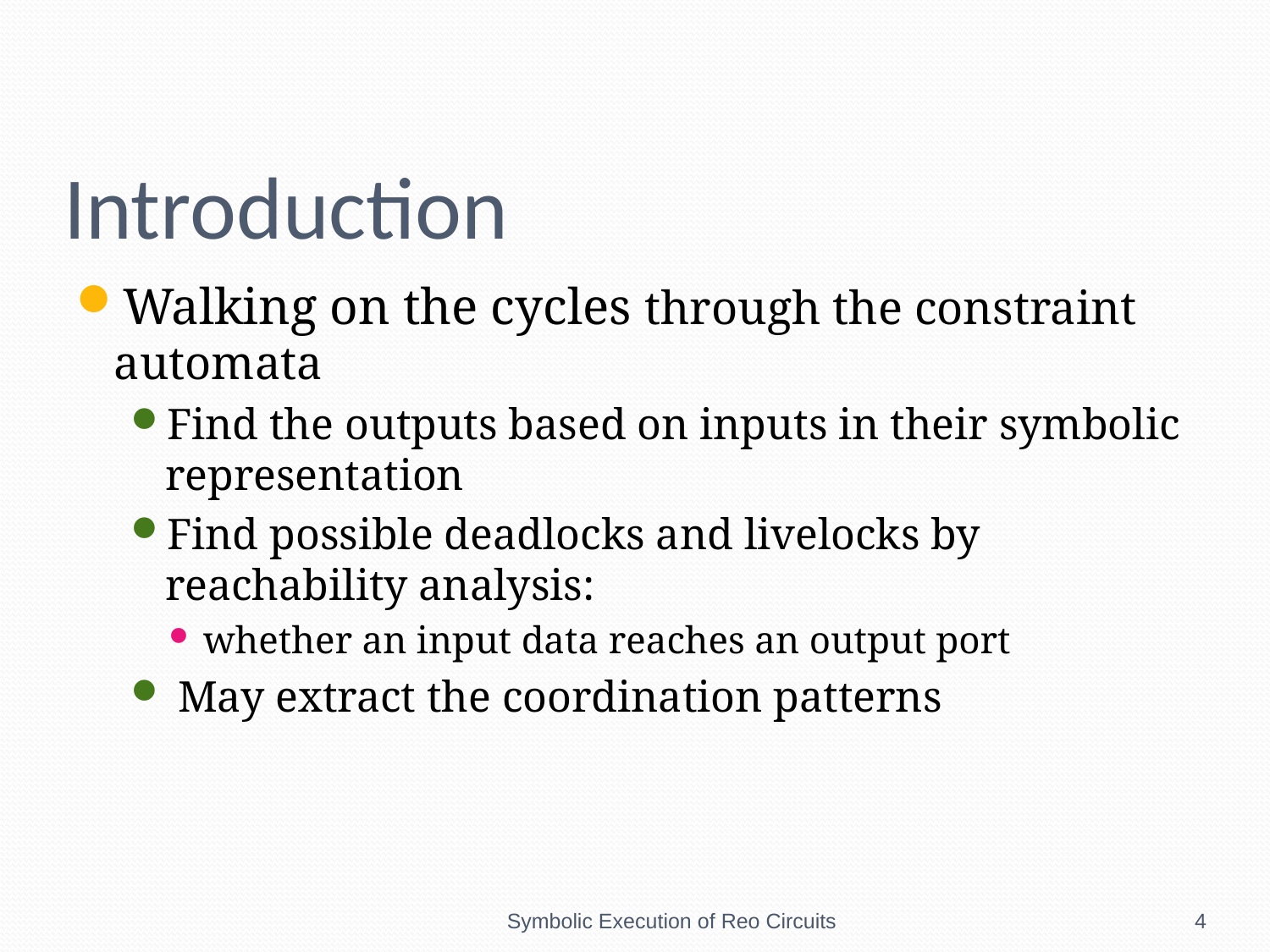

# Introduction
Walking on the cycles through the constraint automata
Find the outputs based on inputs in their symbolic representation
Find possible deadlocks and livelocks by reachability analysis:
whether an input data reaches an output port
 May extract the coordination patterns

Symbolic Execution of Reo Circuits
4